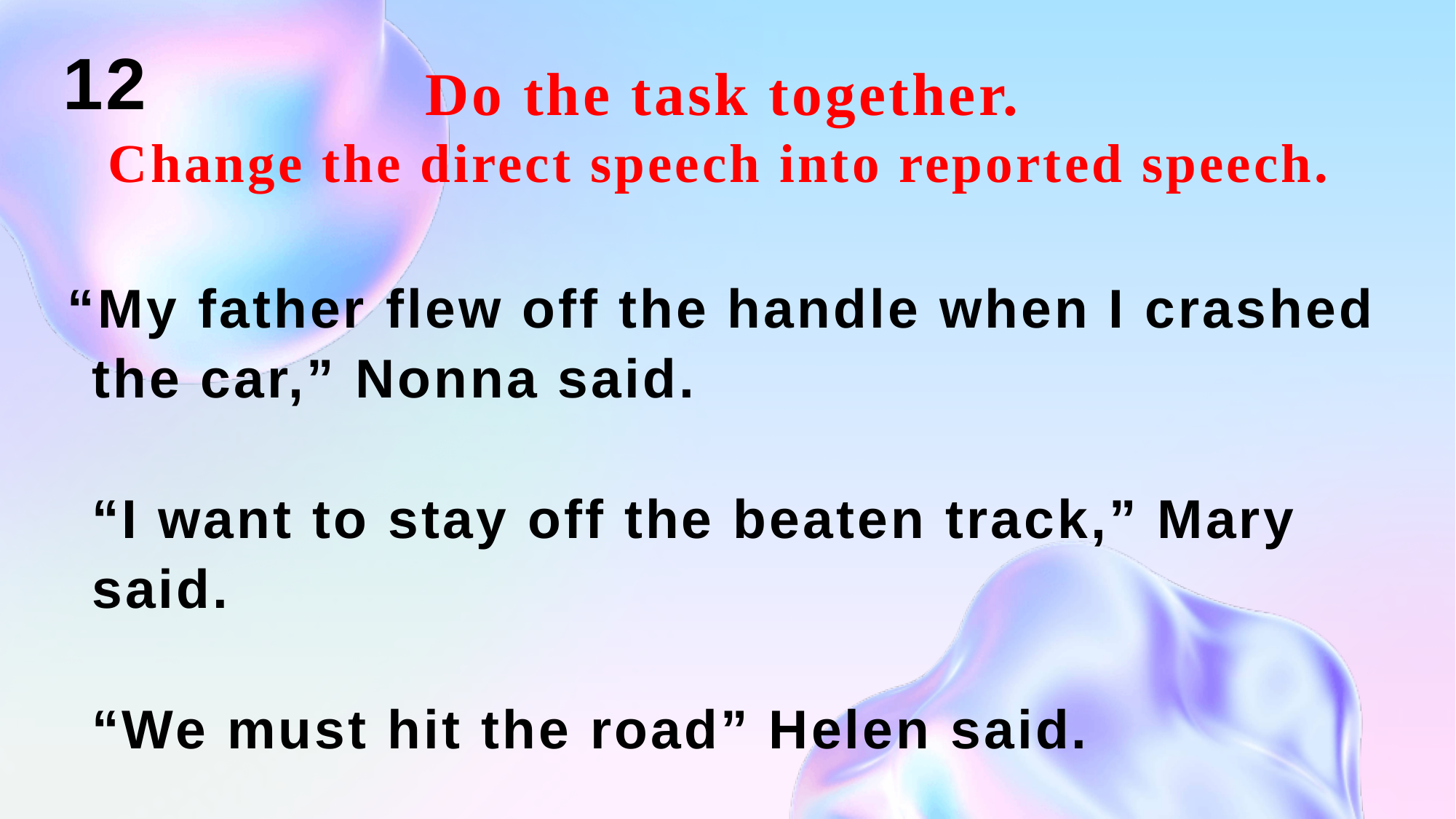

12
Do the task together.
Change the direct speech into reported speech.

# “My father flew off the handle when I crashed the car,” Nonna said. “I want to stay off the beaten track,” Mary said. “We must hit the road” Helen said.